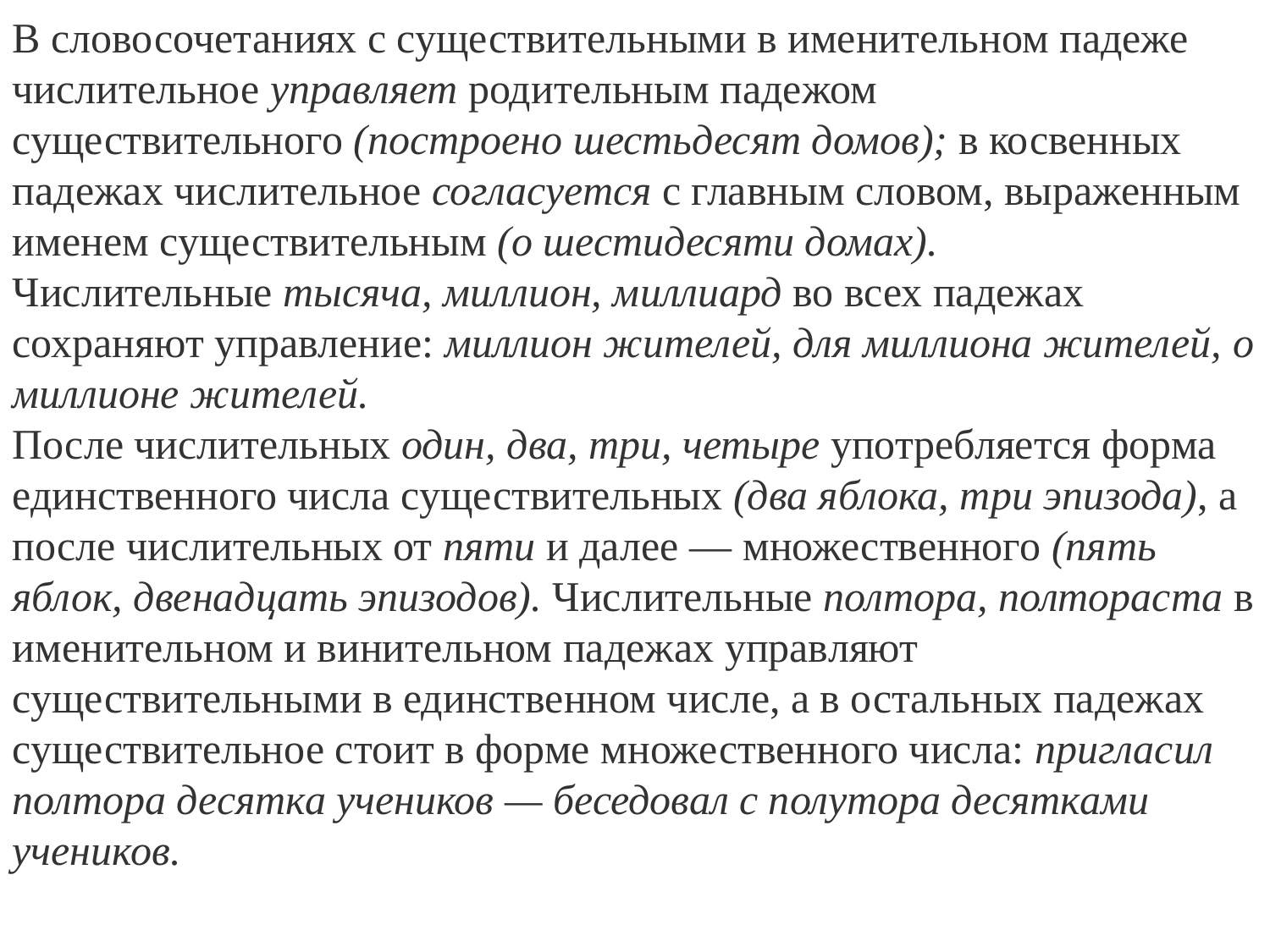

В словосочетаниях с существительными в именительном падеже числительное управляет родительным падежом существительного (построено шестьдесят домов); в косвенных падежах числительное согласуется с главным словом, выраженным именем существительным (о шестидесяти домах).
Числительные тысяча, миллион, миллиард во всех падежах сохраняют управление: миллион жителей, для миллиона жителей, о миллионе жителей.
После числительных один, два, три, четыре употребляется форма единственного числа существительных (два яблока, три эпизода), а после числительных от пяти и далее — множественного (пять яблок, двенадцать эпизодов). Числительные полтора, полтораста в именительном и винительном падежах управляют существительными в единственном числе, а в остальных падежах существительное стоит в форме множественного числа: пригласил полтора десятка учеников — беседовал с полутора десятками учеников.